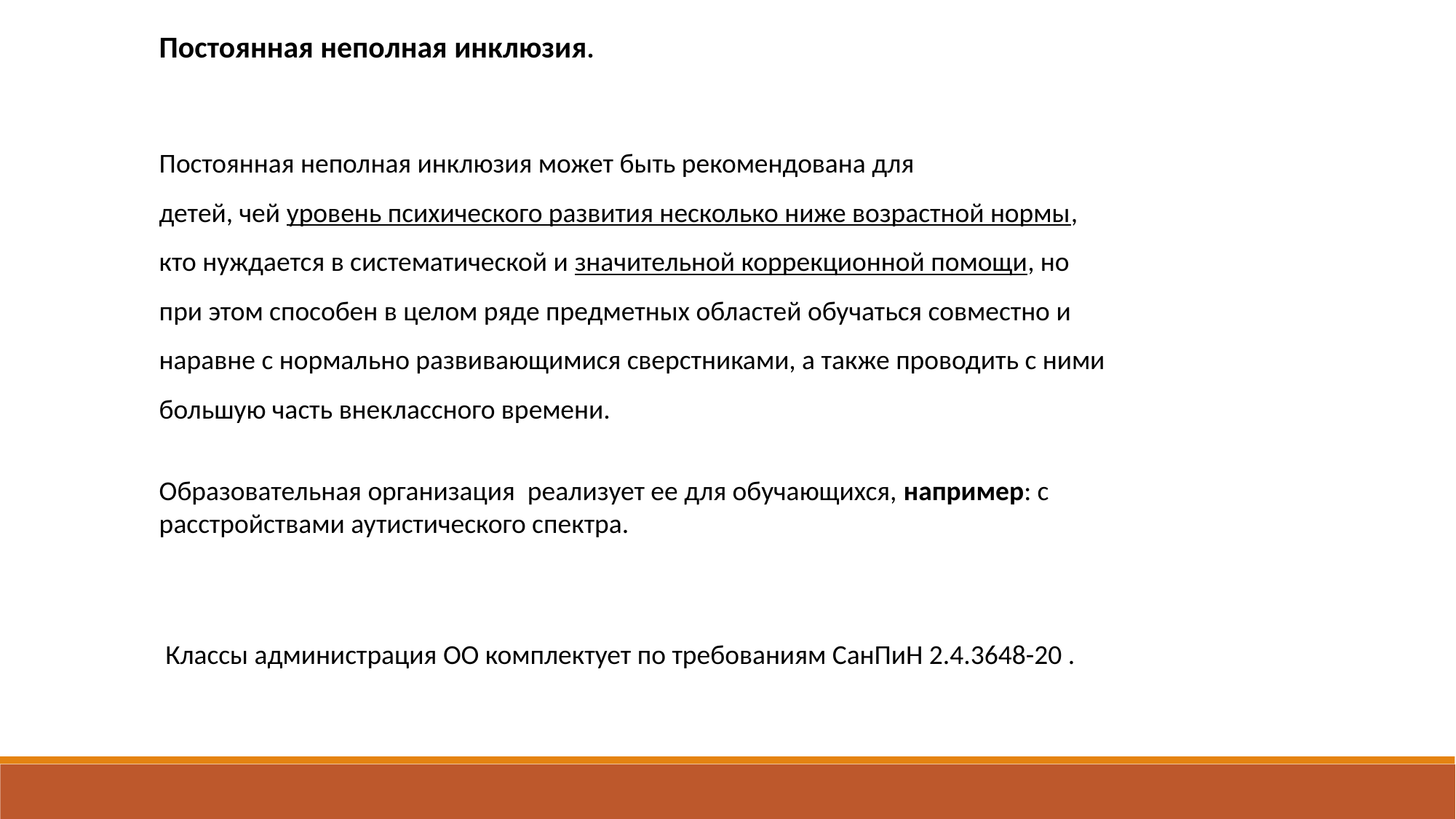

Постоянная неполная инклюзия.

Постоянная неполная инклюзия может быть рекомендована для
детей, чей уровень психического развития несколько ниже возрастной нормы,
кто нуждается в систематической и значительной коррекционной помощи, но
при этом способен в целом ряде предметных областей обучаться совместно и
наравне с нормально развивающимися сверстниками, а также проводить с ними большую часть внеклассного времени.

Образовательная организация  реализует ее для обучающихся, например: с расстройствами аутистического спектра.

 Классы администрация ОО комплектует по требованиям СанПиН 2.4.3648-20 .